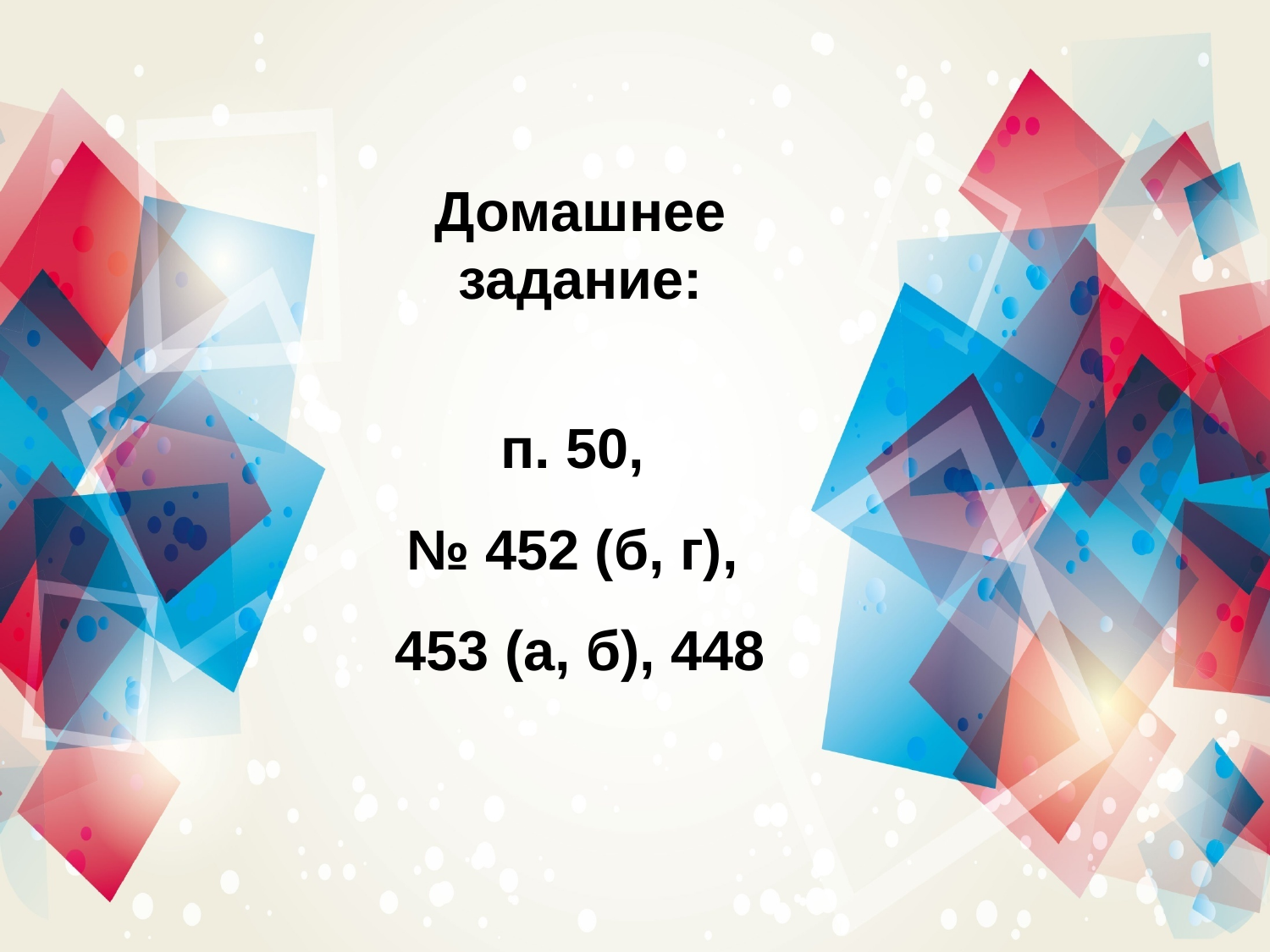

Домашнее задание:

п. 50,
№ 452 (б, г),
453 (а, б), 448